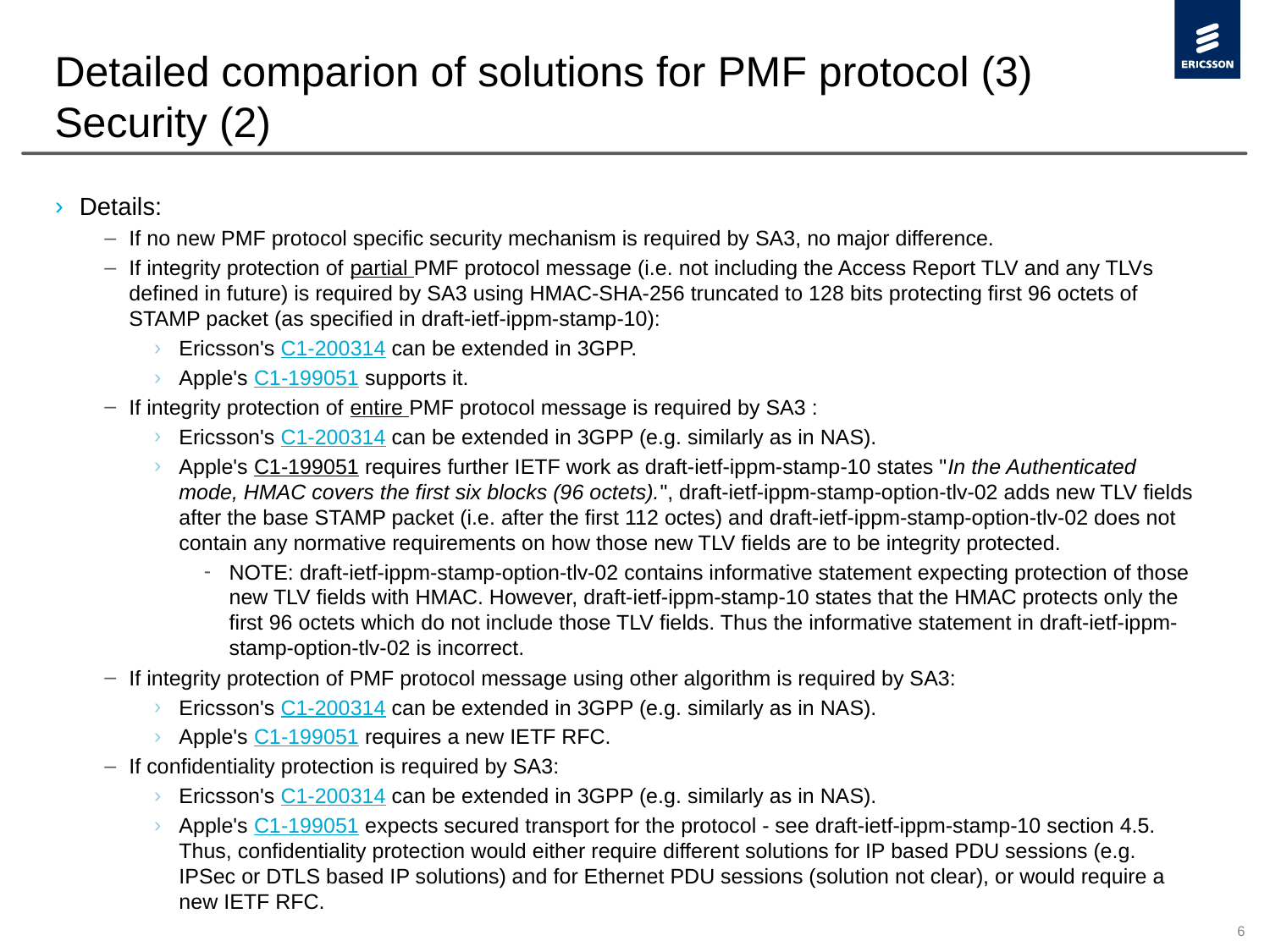

# Detailed comparion of solutions for PMF protocol (3) Security (2)
Details:
If no new PMF protocol specific security mechanism is required by SA3, no major difference.
If integrity protection of partial PMF protocol message (i.e. not including the Access Report TLV and any TLVs defined in future) is required by SA3 using HMAC-SHA-256 truncated to 128 bits protecting first 96 octets of STAMP packet (as specified in draft-ietf-ippm-stamp-10):
Ericsson's C1-200314 can be extended in 3GPP.
Apple's C1-199051 supports it.
If integrity protection of entire PMF protocol message is required by SA3 :
Ericsson's C1-200314 can be extended in 3GPP (e.g. similarly as in NAS).
Apple's C1-199051 requires further IETF work as draft-ietf-ippm-stamp-10 states "In the Authenticated mode, HMAC covers the first six blocks (96 octets).", draft-ietf-ippm-stamp-option-tlv-02 adds new TLV fields after the base STAMP packet (i.e. after the first 112 octes) and draft-ietf-ippm-stamp-option-tlv-02 does not contain any normative requirements on how those new TLV fields are to be integrity protected.
NOTE: draft-ietf-ippm-stamp-option-tlv-02 contains informative statement expecting protection of those new TLV fields with HMAC. However, draft-ietf-ippm-stamp-10 states that the HMAC protects only the first 96 octets which do not include those TLV fields. Thus the informative statement in draft-ietf-ippm-stamp-option-tlv-02 is incorrect.
If integrity protection of PMF protocol message using other algorithm is required by SA3:
Ericsson's C1-200314 can be extended in 3GPP (e.g. similarly as in NAS).
Apple's C1-199051 requires a new IETF RFC.
If confidentiality protection is required by SA3:
Ericsson's C1-200314 can be extended in 3GPP (e.g. similarly as in NAS).
Apple's C1-199051 expects secured transport for the protocol - see draft-ietf-ippm-stamp-10 section 4.5. Thus, confidentiality protection would either require different solutions for IP based PDU sessions (e.g. IPSec or DTLS based IP solutions) and for Ethernet PDU sessions (solution not clear), or would require a new IETF RFC.